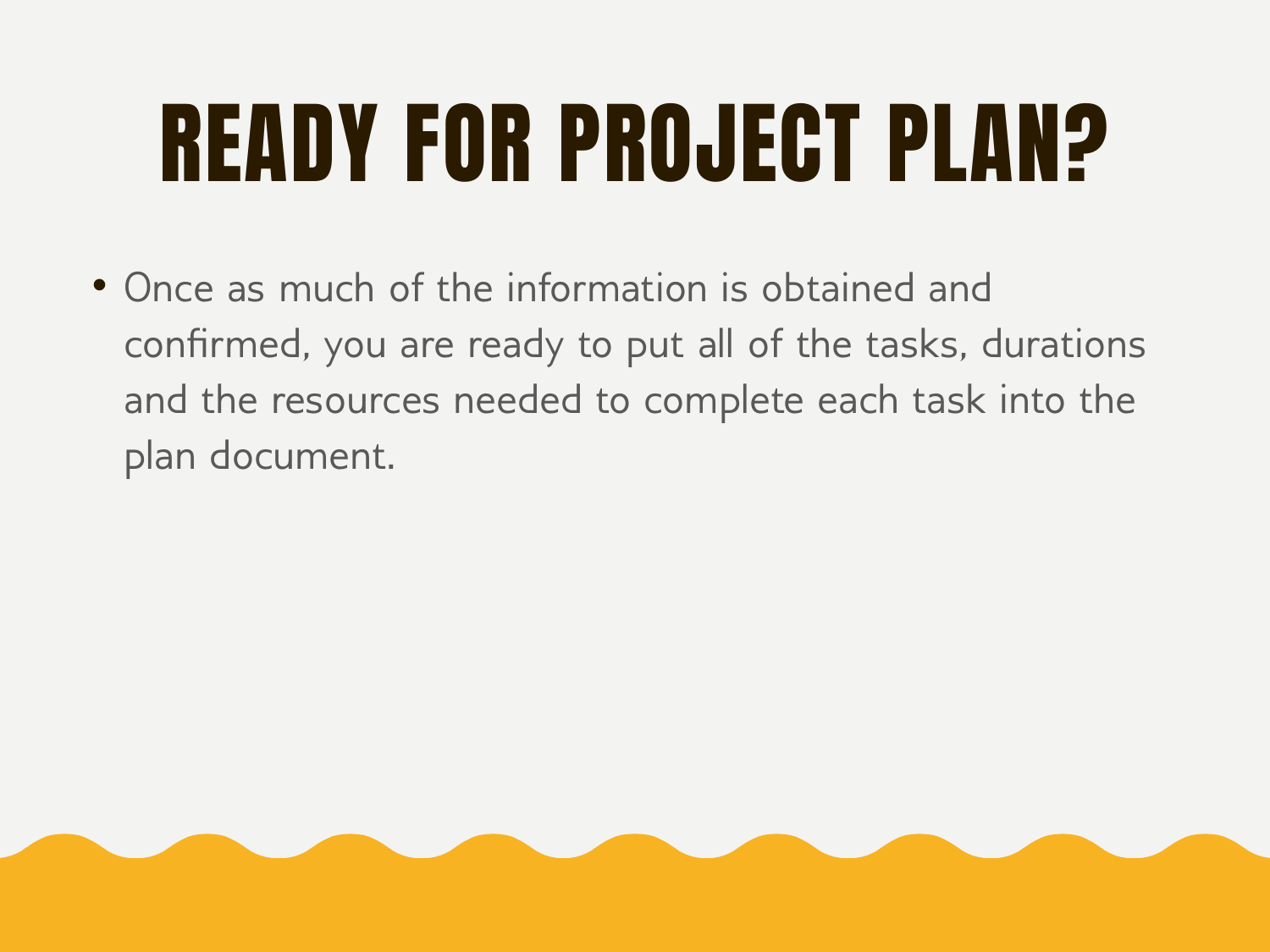

# Ready for Project Plan?
Once as much of the information is obtained and confirmed, you are ready to put all of the tasks, durations and the resources needed to complete each task into the plan document.